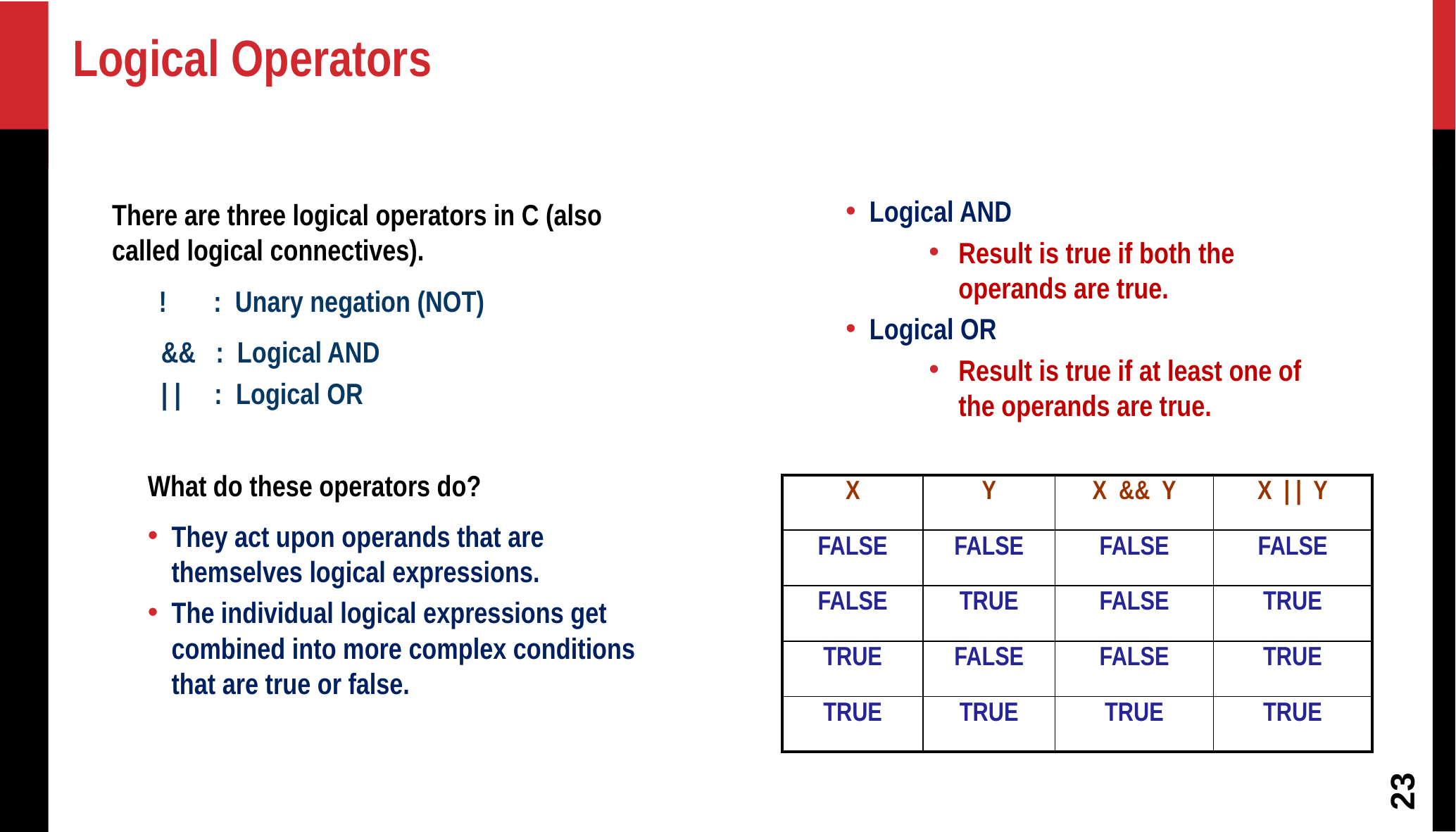

Logical Operators

There are three logical operators in C (also called logical connectives).
       !       :  Unary negation (NOT)
  &&   :  Logical AND
  | |     :  Logical OR

What do these operators do?
They act upon operands that are themselves logical expressions.
The individual logical expressions get combined into more complex conditions that are true or false.
Logical AND
Result is true if both the operands are true.
Logical OR
Result is true if at least one of the operands are true.

| X | Y | X && Y | X | | Y |
| --- | --- | --- | --- |
| FALSE | FALSE | FALSE | FALSE |
| FALSE | TRUE | FALSE | TRUE |
| TRUE | FALSE | FALSE | TRUE |
| TRUE | TRUE | TRUE | TRUE |
23